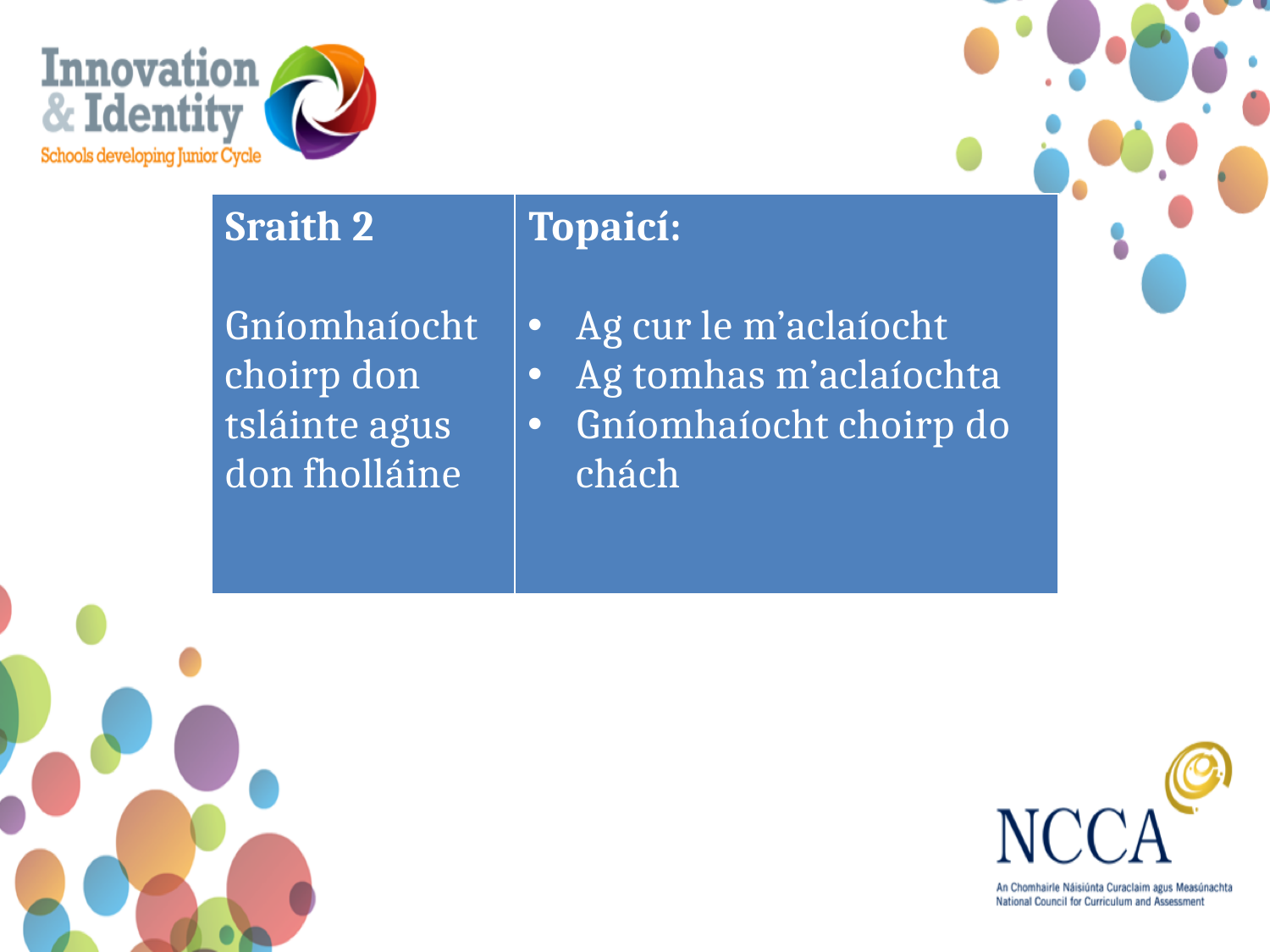

| Sraith 2 Gníomhaíocht choirp don tsláinte agus don fholláine | Topaicí: Ag cur le m’aclaíocht Ag tomhas m’aclaíochta Gníomhaíocht choirp do chách |
| --- | --- |